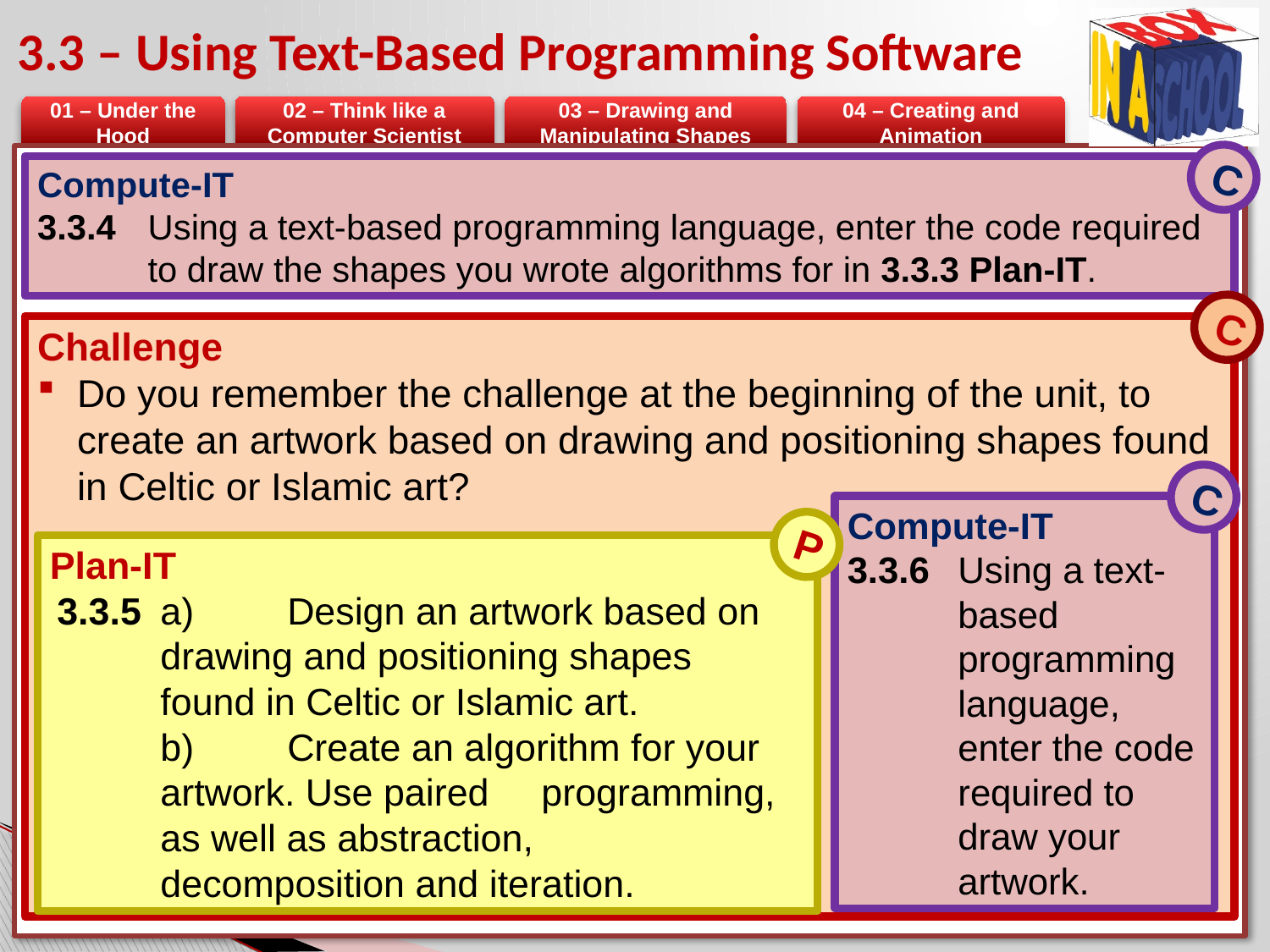

# 3.3 – Using Text-Based Programming Software
C
Compute-IT
3.3.4 	Using a text-based programming language, enter the code required to draw the shapes you wrote algorithms for in 3.3.3 Plan-IT.
C
Challenge
Do you remember the challenge at the beginning of the unit, to create an artwork based on drawing and positioning shapes found in Celtic or Islamic art?

C
Compute-IT
3.3.6 	Using a text-based programming language, enter the code required to draw your artwork.
P
Plan-IT
3.3.5 	a) 	Design an artwork based on 	drawing and positioning shapes 	found in Celtic or Islamic art.
	b) 	Create an algorithm for your 	artwork. Use paired 	programming, 	as well as abstraction, 	decomposition and iteration.